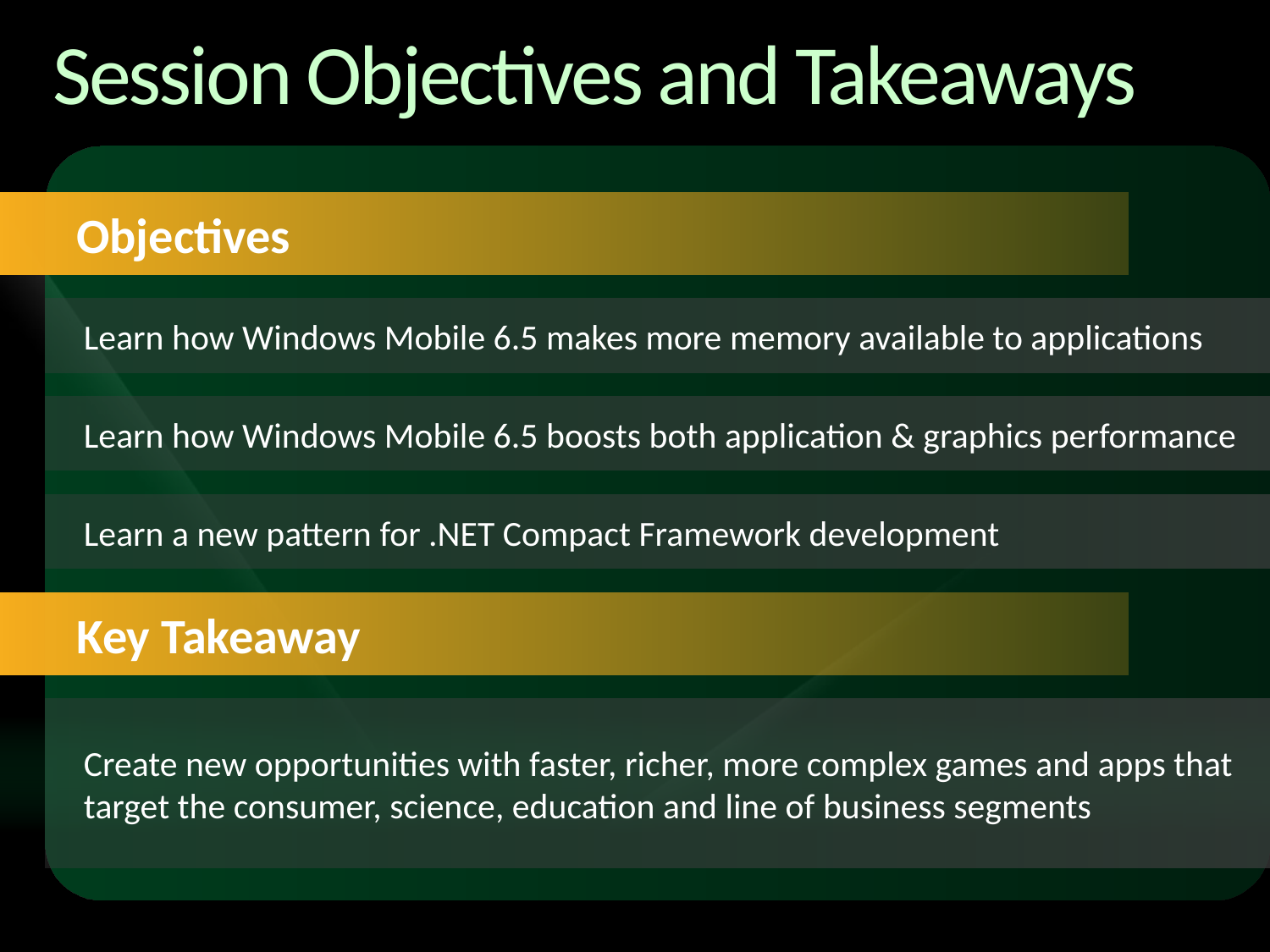

# Session Objectives and Takeaways

Objectives
Learn how Windows Mobile 6.5 makes more memory available to applications
Learn how Windows Mobile 6.5 boosts both application & graphics performance
Learn a new pattern for .NET Compact Framework development
Key Takeaway
Create new opportunities with faster, richer, more complex games and apps that target the consumer, science, education and line of business segments